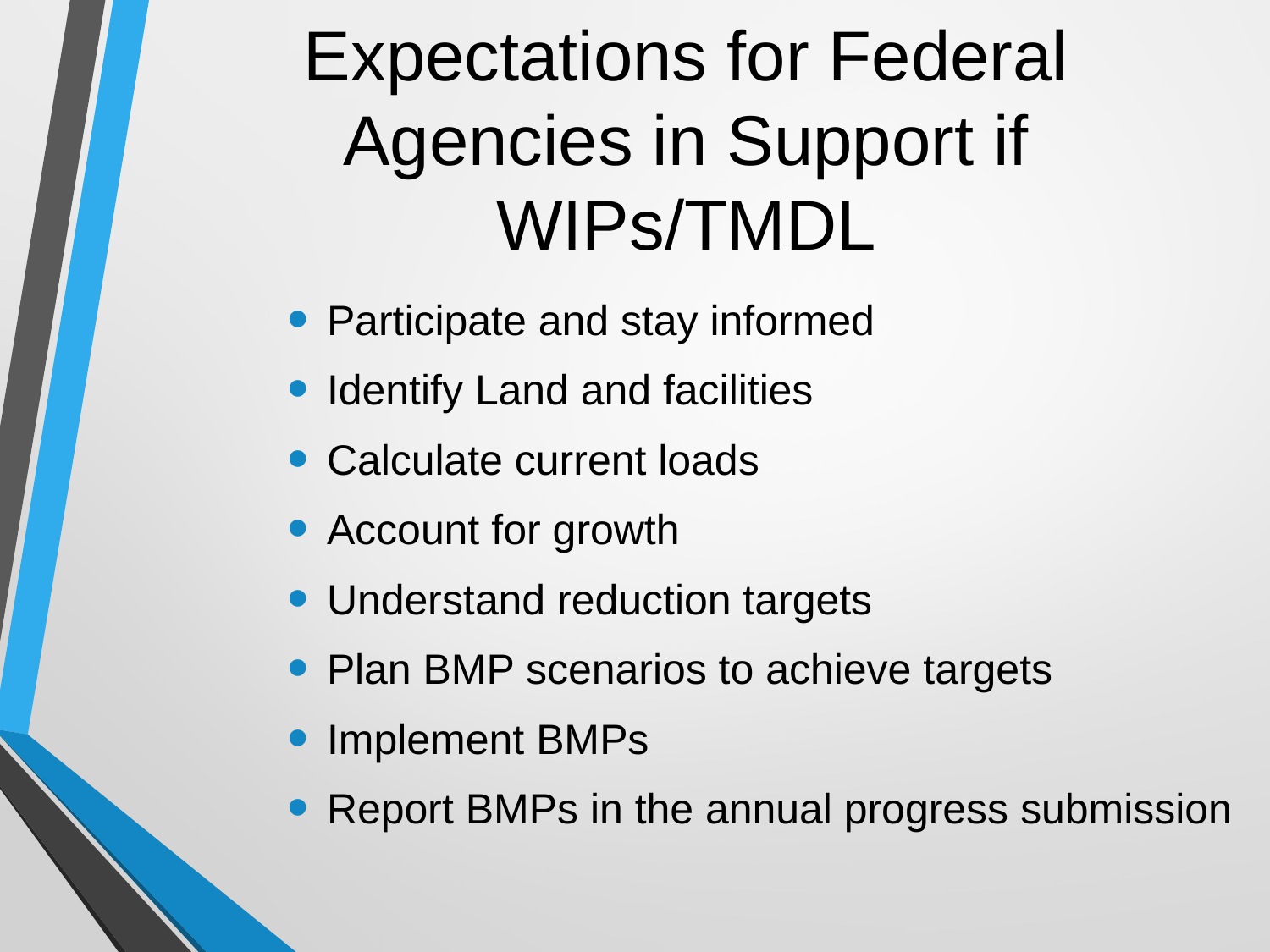

# Expectations for Federal Agencies in Support if WIPs/TMDL
Participate and stay informed
Identify Land and facilities
Calculate current loads
Account for growth
Understand reduction targets
Plan BMP scenarios to achieve targets
Implement BMPs
Report BMPs in the annual progress submission